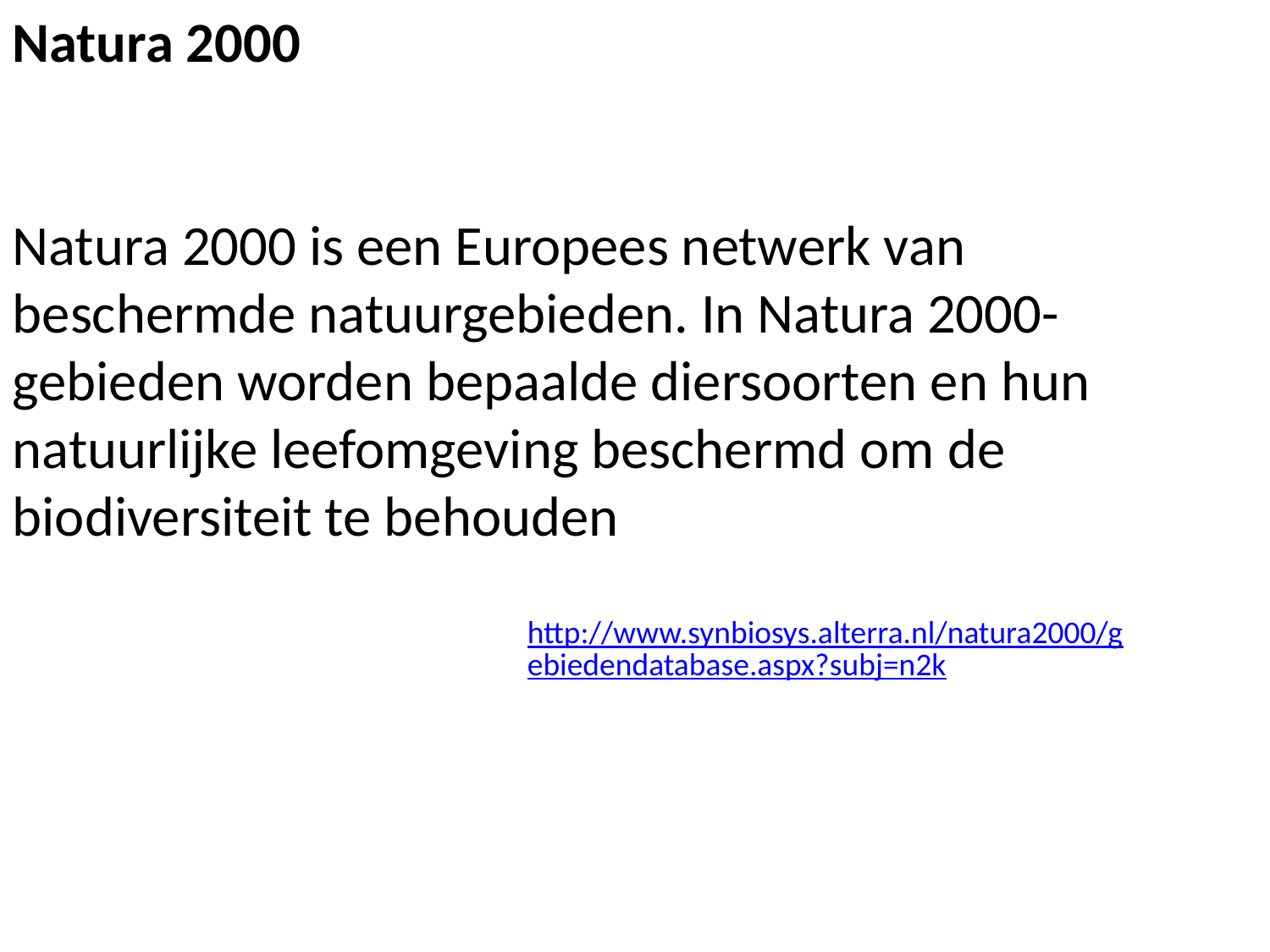

Natura 2000

Natura 2000 is een Europees netwerk van beschermde natuurgebieden. In Natura 2000-gebieden worden bepaalde diersoorten en hun natuurlijke leefomgeving beschermd om de biodiversiteit te behouden
http://www.synbiosys.alterra.nl/natura2000/gebiedendatabase.aspx?subj=n2k